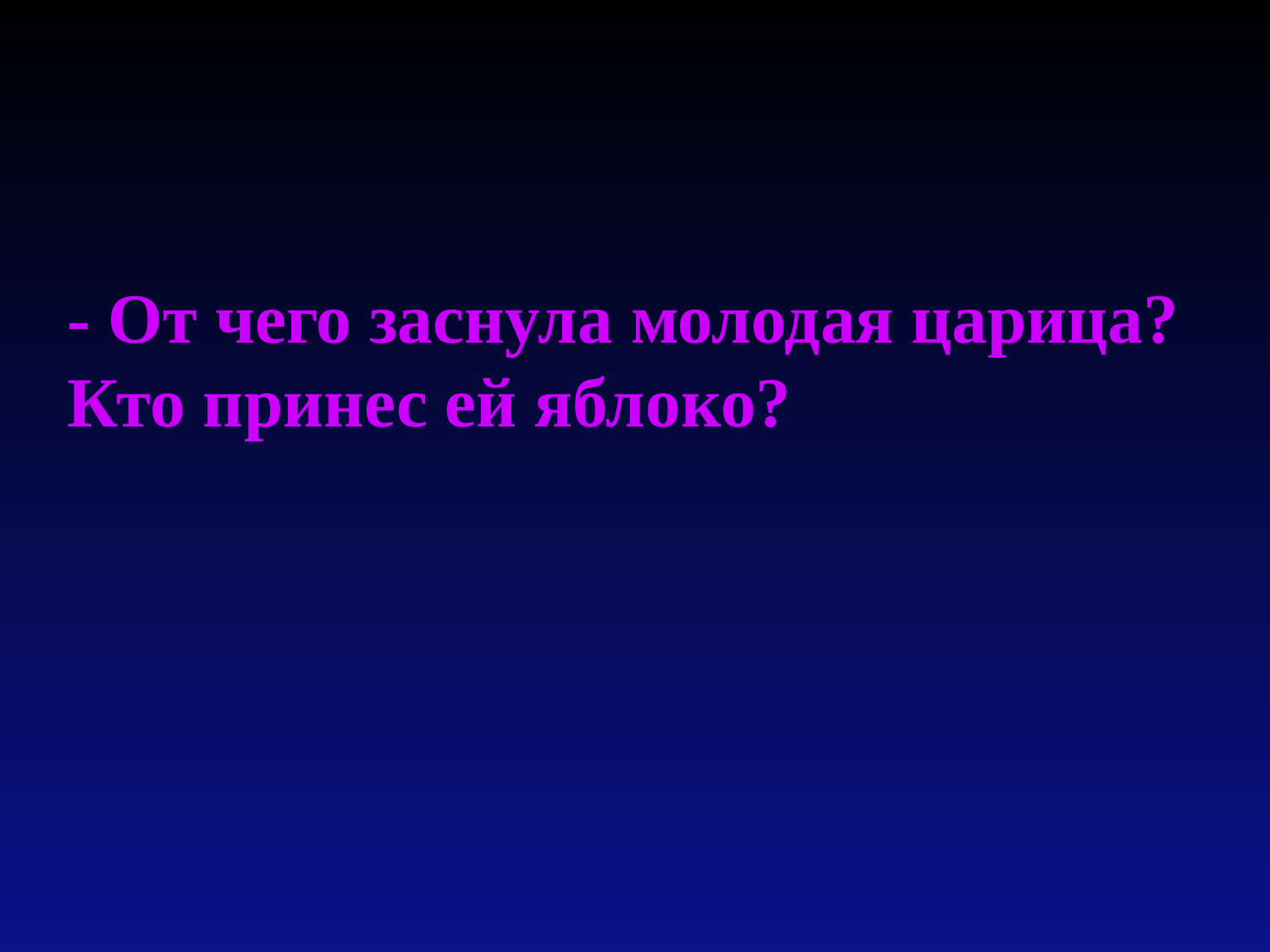

- От чего заснула молодая царица? Кто принес ей яблоко?